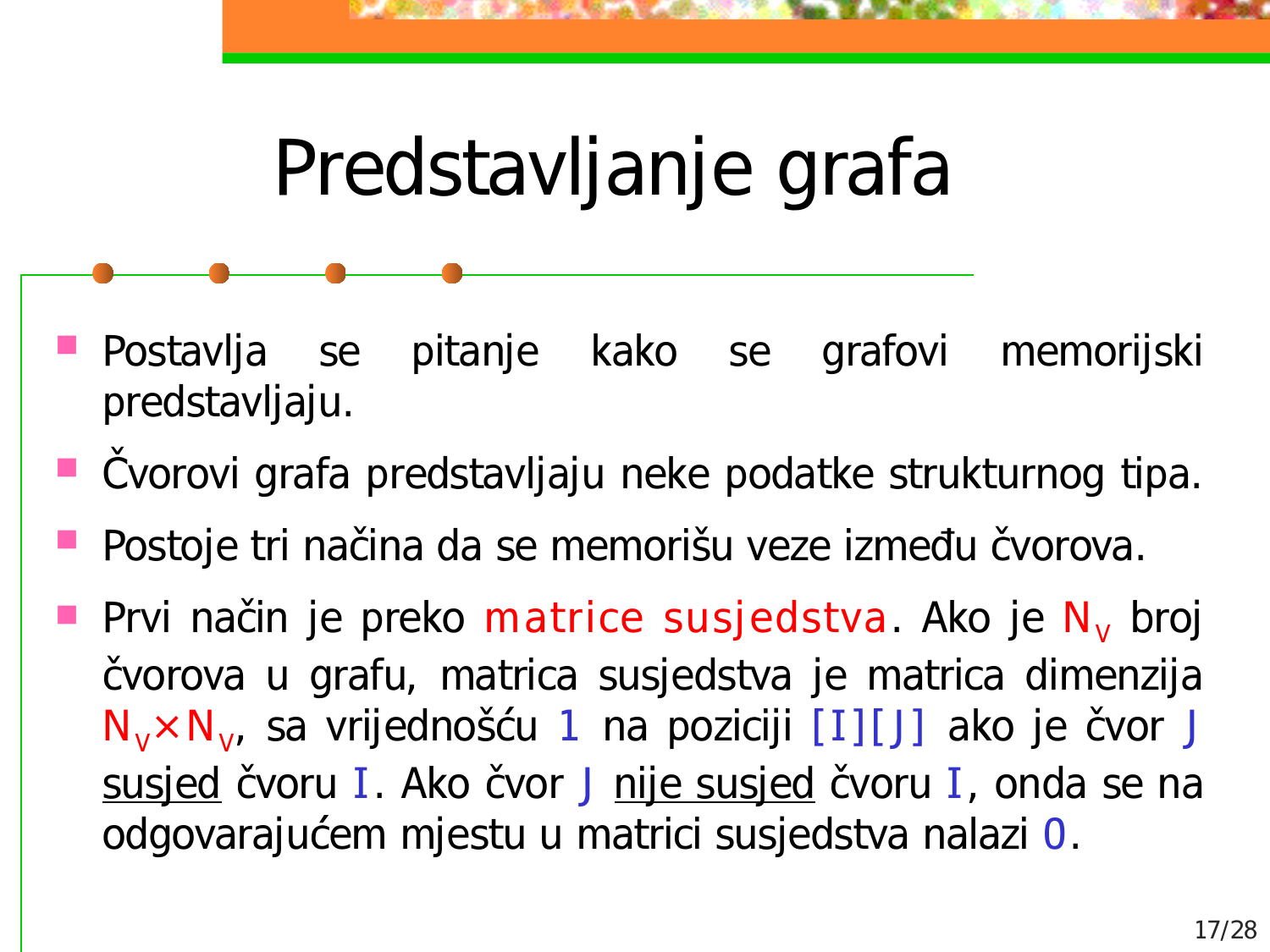

# Predstavljanje grafa
Postavlja se pitanje kako se grafovi memorijski predstavljaju.
Čvorovi grafa predstavljaju neke podatke strukturnog tipa.
Postoje tri načina da se memorišu veze između čvorova.
Prvi način je preko matrice susjedstva. Ako je NV broj čvorova u grafu, matrica susjedstva je matrica dimenzija NV×NV, sa vrijednošću 1 na poziciji [I][J] ako je čvor J susjed čvoru I. Ako čvor J nije susjed čvoru I, onda se na odgovarajućem mjestu u matrici susjedstva nalazi 0.
17/28